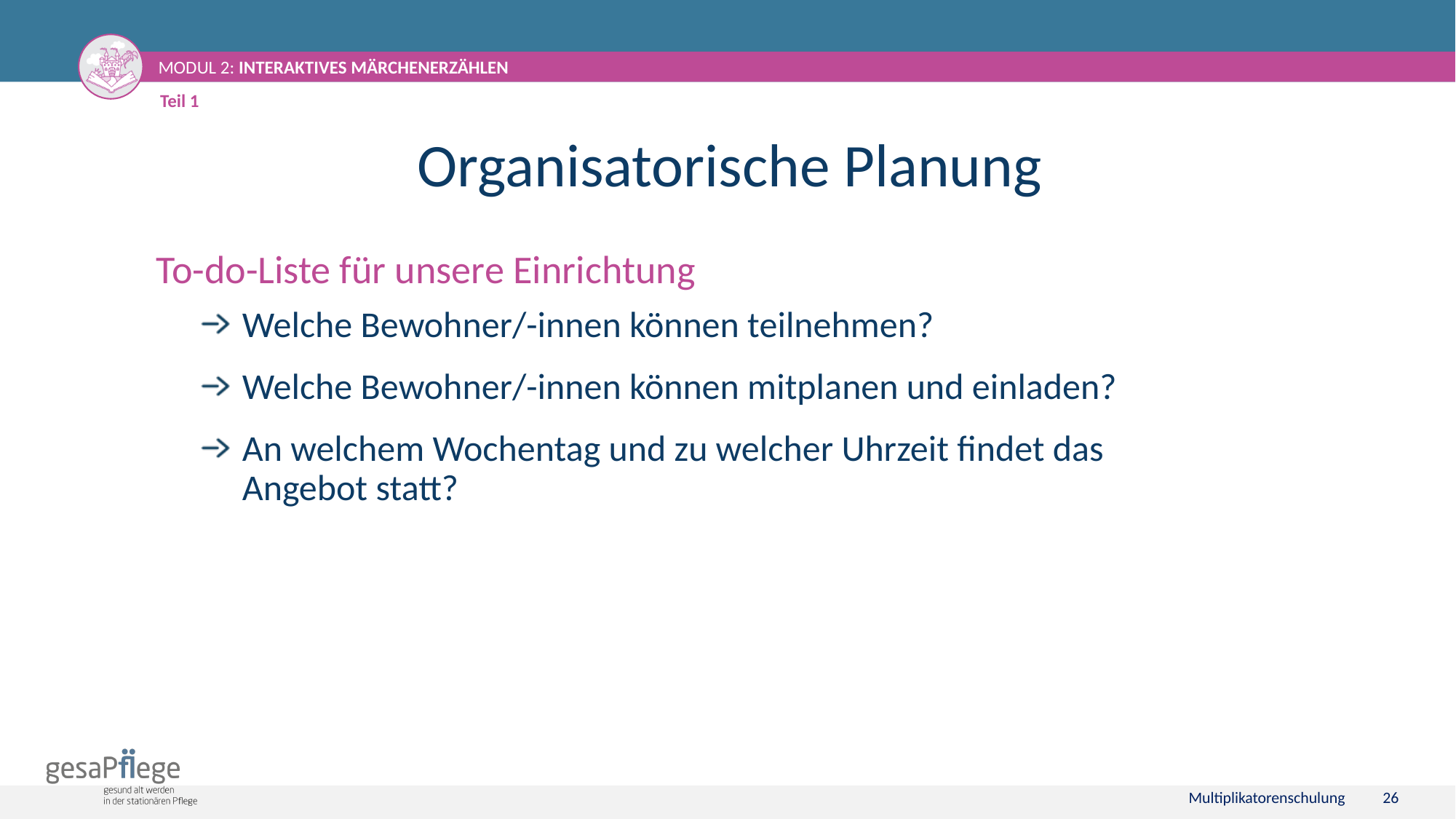

Teil 1
# Organisatorische Planung
To-do-Liste für unsere Einrichtung
Welche Bewohner/-innen können teilnehmen?
Welche Bewohner/-innen können mitplanen und einladen?
An welchem Wochentag und zu welcher Uhrzeit findet das
Angebot statt?
Multiplikatorenschulung
26